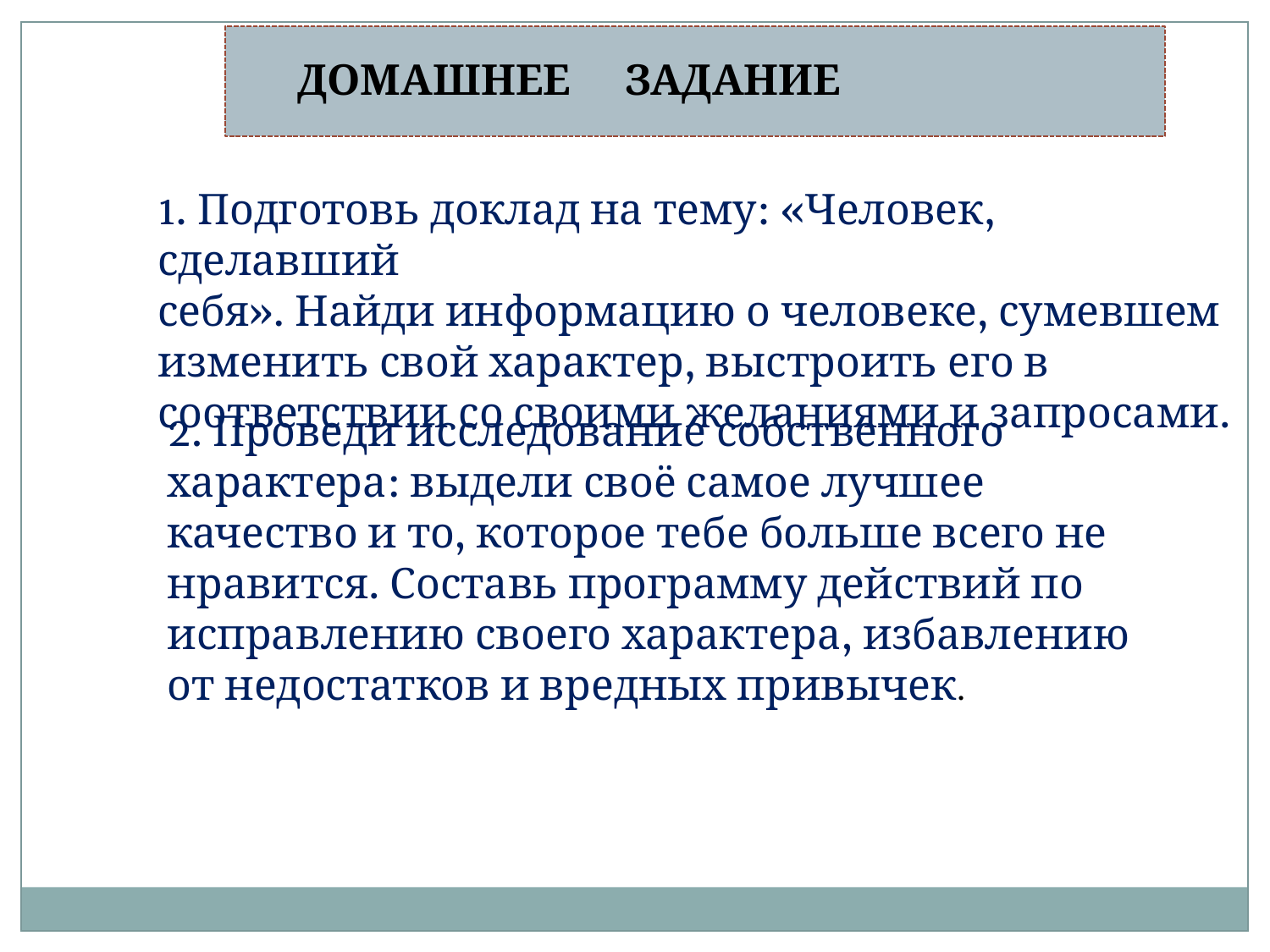

ДОМАШНЕЕ     ЗАДАНИЕ
1. Подготовь доклад на тему: «Человек, сделавший
себя». Найди информацию о человеке, сумевшем изменить свой характер, выстроить его в соответствии со своими желаниями и запросами.
2. Проведи исследование собственного характера: выдели своё самое лучшее качество и то, которое тебе больше всего не нравится. Составь программу действий по исправлению своего характера, избавлению от недостатков и вредных привычек.